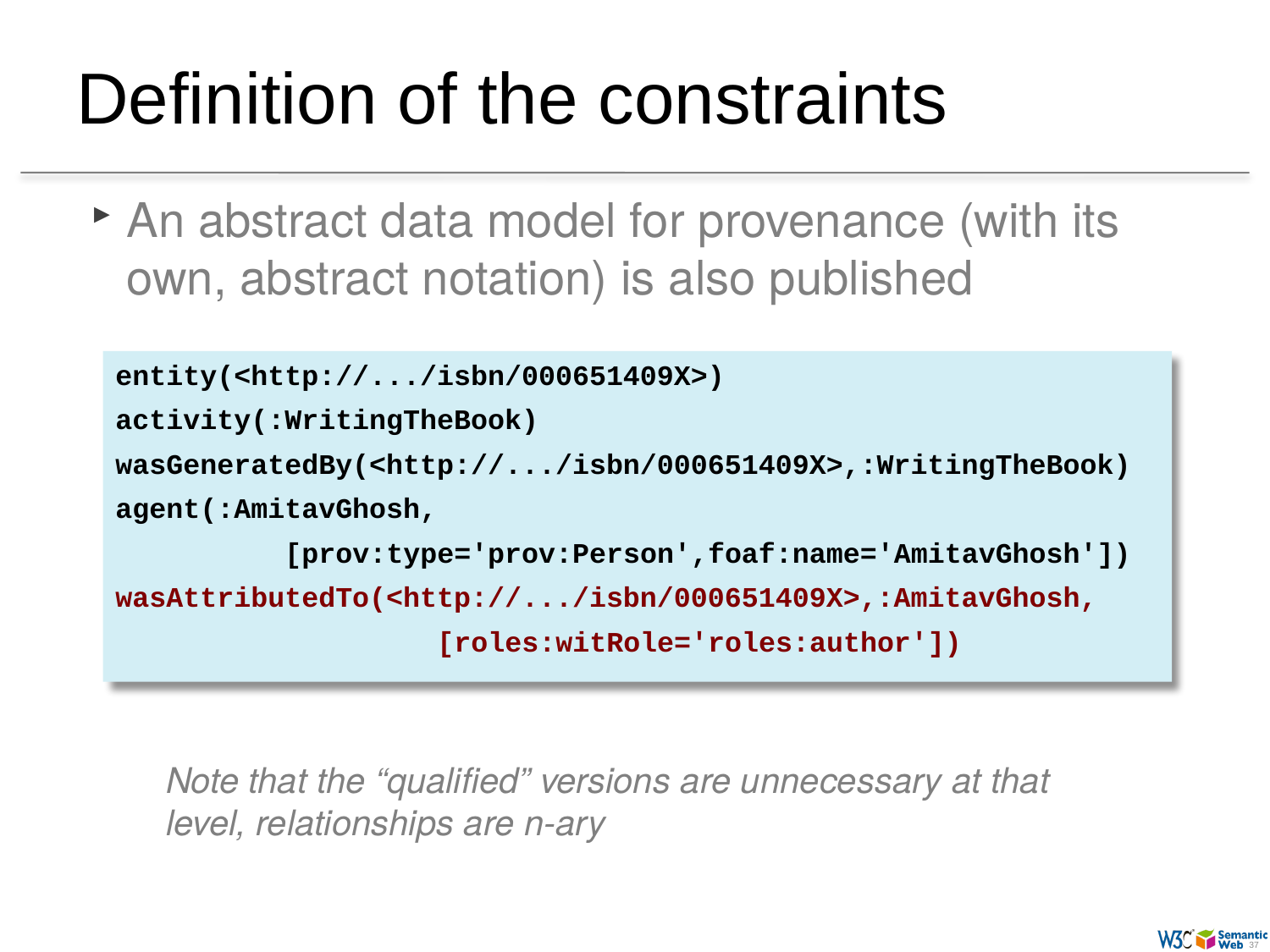

# Definition of the constraints
An abstract data model for provenance (with its own, abstract notation) is also published
entity(<http://.../isbn/000651409X>)
activity(:WritingTheBook)
wasGeneratedBy(<http://.../isbn/000651409X>,:WritingTheBook)
agent(:AmitavGhosh,
          [prov:type='prov:Person',foaf:name='AmitavGhosh'])
wasAttributedTo(<http://.../isbn/000651409X>,:AmitavGhosh,
                   [roles:witRole='roles:author'])
Note that the “qualified” versions are unnecessary at that level, relationships are n-ary